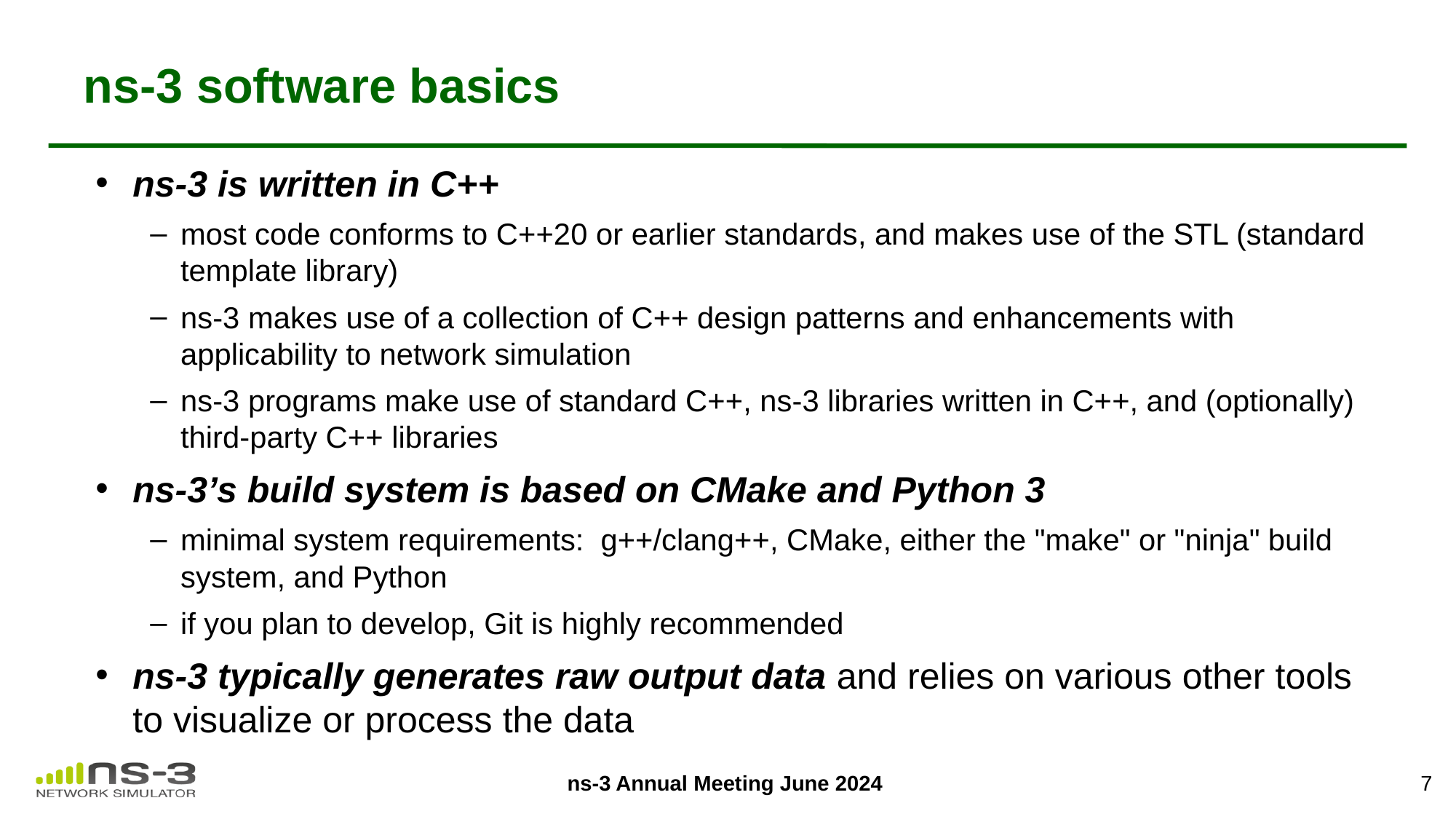

# ns-3 software basics
ns-3 is written in C++
most code conforms to C++20 or earlier standards, and makes use of the STL (standard template library)
ns-3 makes use of a collection of C++ design patterns and enhancements with applicability to network simulation
ns-3 programs make use of standard C++, ns-3 libraries written in C++, and (optionally) third-party C++ libraries
ns-3’s build system is based on CMake and Python 3
minimal system requirements:  g++/clang++, CMake, either the "make" or "ninja" build system, and Python
if you plan to develop, Git is highly recommended
ns-3 typically generates raw output data and relies on various other tools to visualize or process the data

7
ns-3 Annual Meeting June 2024